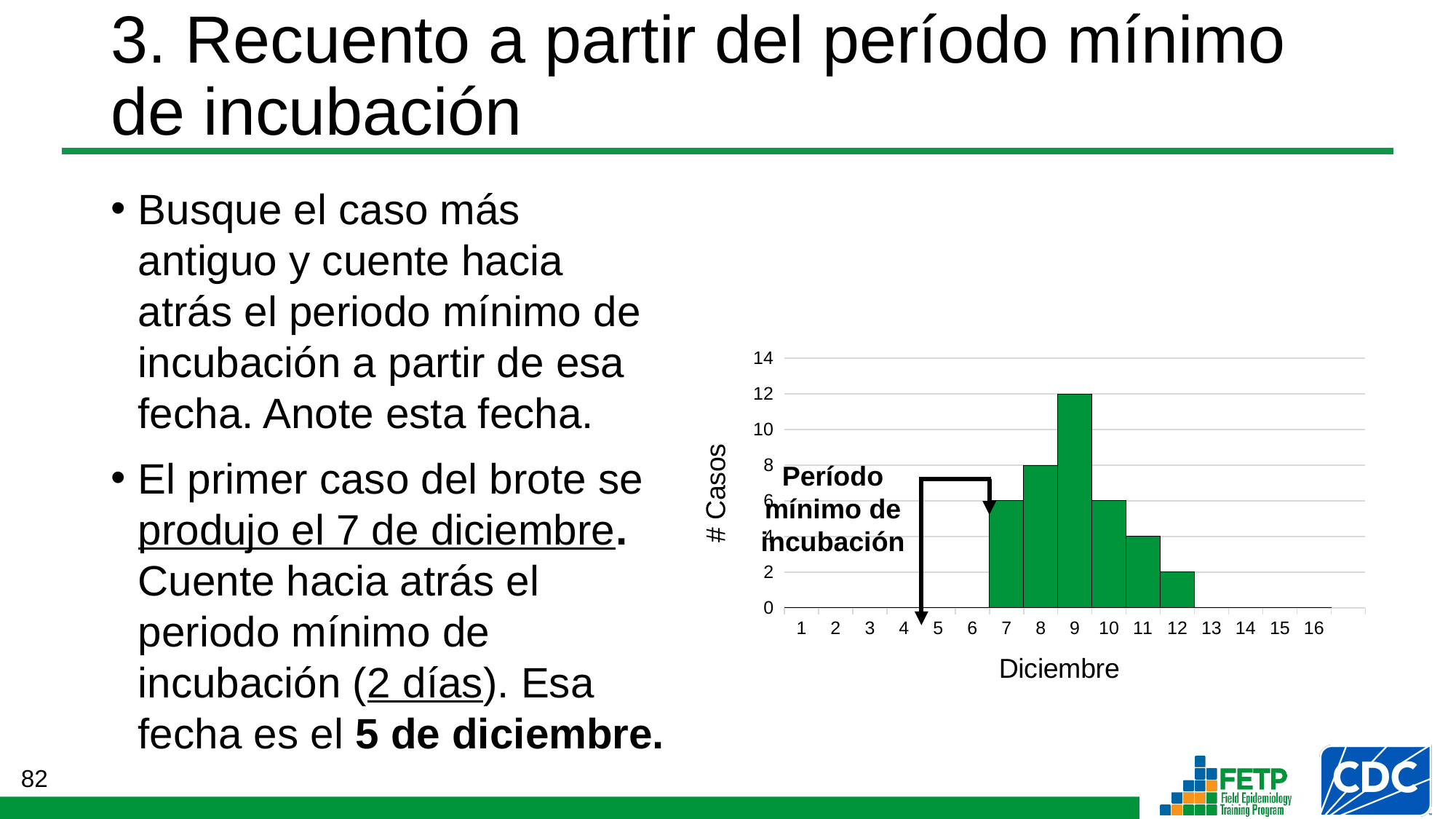

# 3. Recuento a partir del período mínimo de incubación
Busque el caso más antiguo y cuente hacia atrás el periodo mínimo de incubación a partir de esa fecha. Anote esta fecha.
El primer caso del brote se produjo el 7 de diciembre. Cuente hacia atrás el periodo mínimo de incubación (2 días). Esa fecha es el 5 de diciembre.

### Chart

| Category | Número de casos |
|---|---|
| 1 | 0.0 |
| 2 | 0.0 |
| 3 | 0.0 |
| 4 | 0.0 |
| 5 | 0.0 |
| 6 | 0.0 |
| 7 | 6.0 |
| 8 | 8.0 |
| 9 | 12.0 |
| 10 | 6.0 |
| 11 | 4.0 |
| 12 | 2.0 |
| 13 | 0.0 |
| 14 | 0.0 |
| 15 | 0.0 |
| 16 | 0.0 |
|  | None |
Período mínimo de incubación